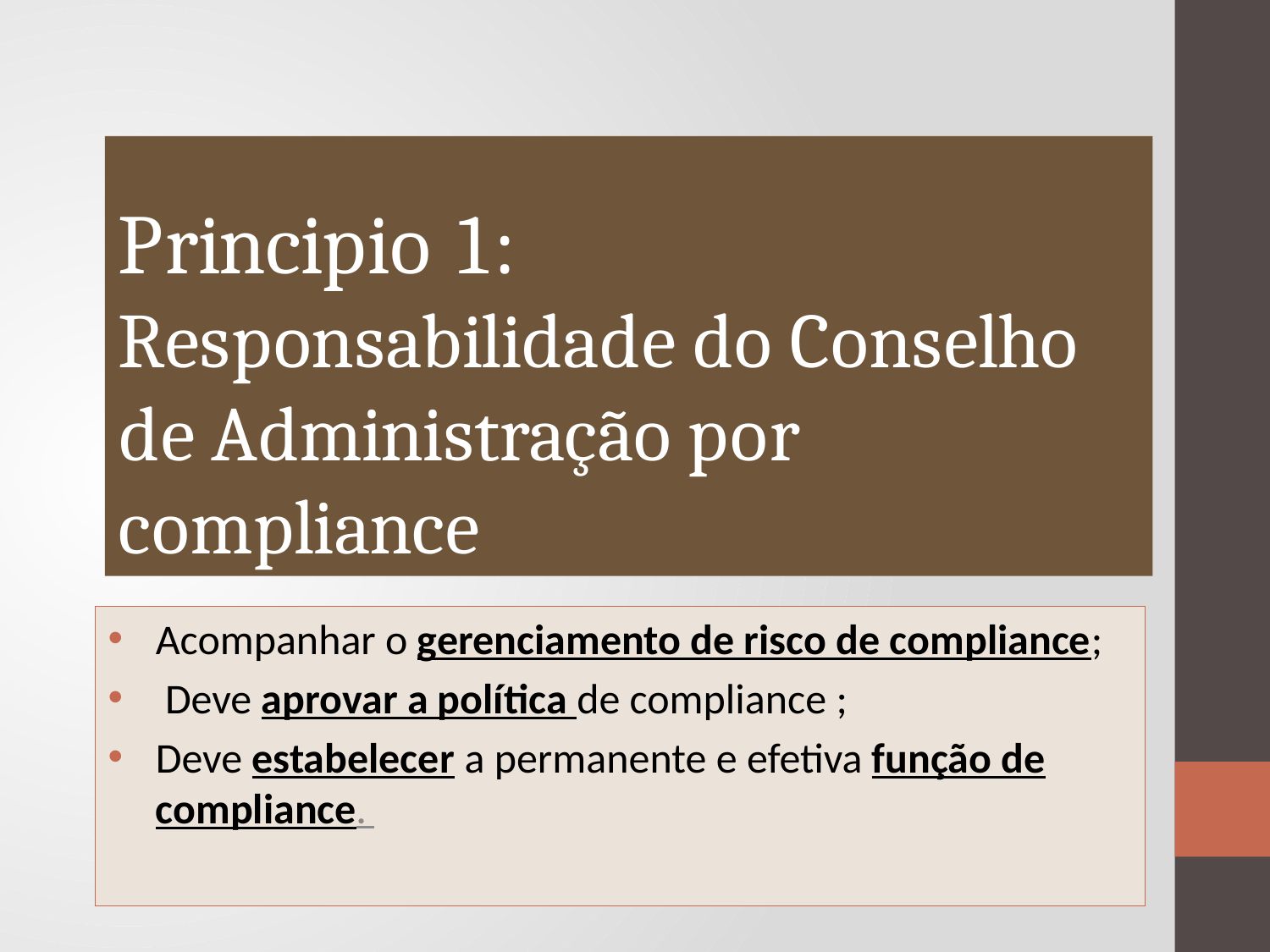

# Principio 1: Responsabilidade do Conselho de Administração por compliance
Acompanhar o gerenciamento de risco de compliance;
 Deve aprovar a política de compliance ;
Deve estabelecer a permanente e efetiva função de compliance.